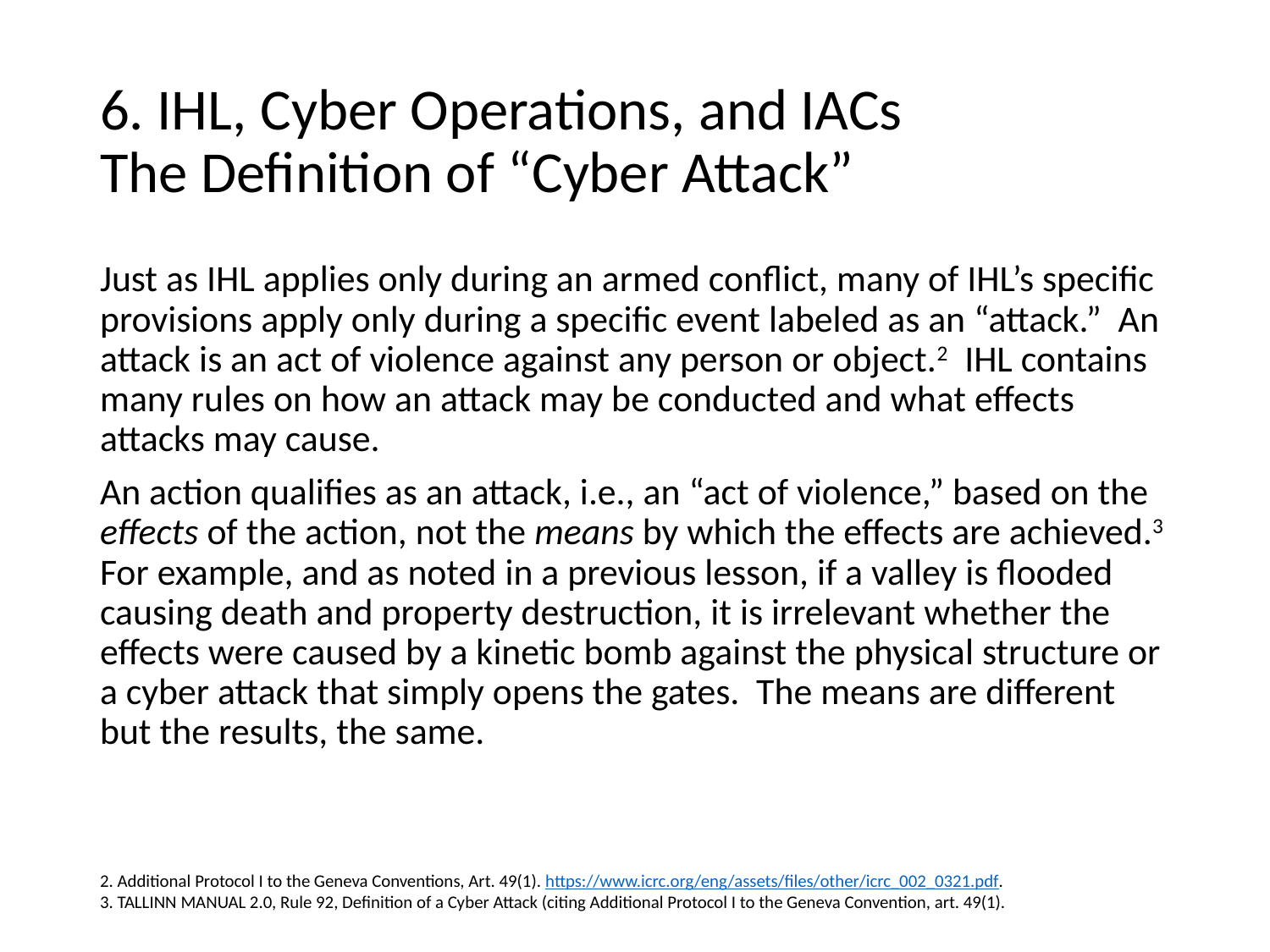

# 6. IHL, Cyber Operations, and IACs The Definition of “Cyber Attack”
Just as IHL applies only during an armed conflict, many of IHL’s specific provisions apply only during a specific event labeled as an “attack.”  An attack is an act of violence against any person or object.2  IHL contains many rules on how an attack may be conducted and what effects attacks may cause.
An action qualifies as an attack, i.e., an “act of violence,” based on the effects of the action, not the means by which the effects are achieved.3 For example, and as noted in a previous lesson, if a valley is flooded causing death and property destruction, it is irrelevant whether the effects were caused by a kinetic bomb against the physical structure or a cyber attack that simply opens the gates.  The means are different but the results, the same.

2. Additional Protocol I to the Geneva Conventions, Art. 49(1). https://www.icrc.org/eng/assets/files/other/icrc_002_0321.pdf.
3. TALLINN MANUAL 2.0, Rule 92, Definition of a Cyber Attack (citing Additional Protocol I to the Geneva Convention, art. 49(1).